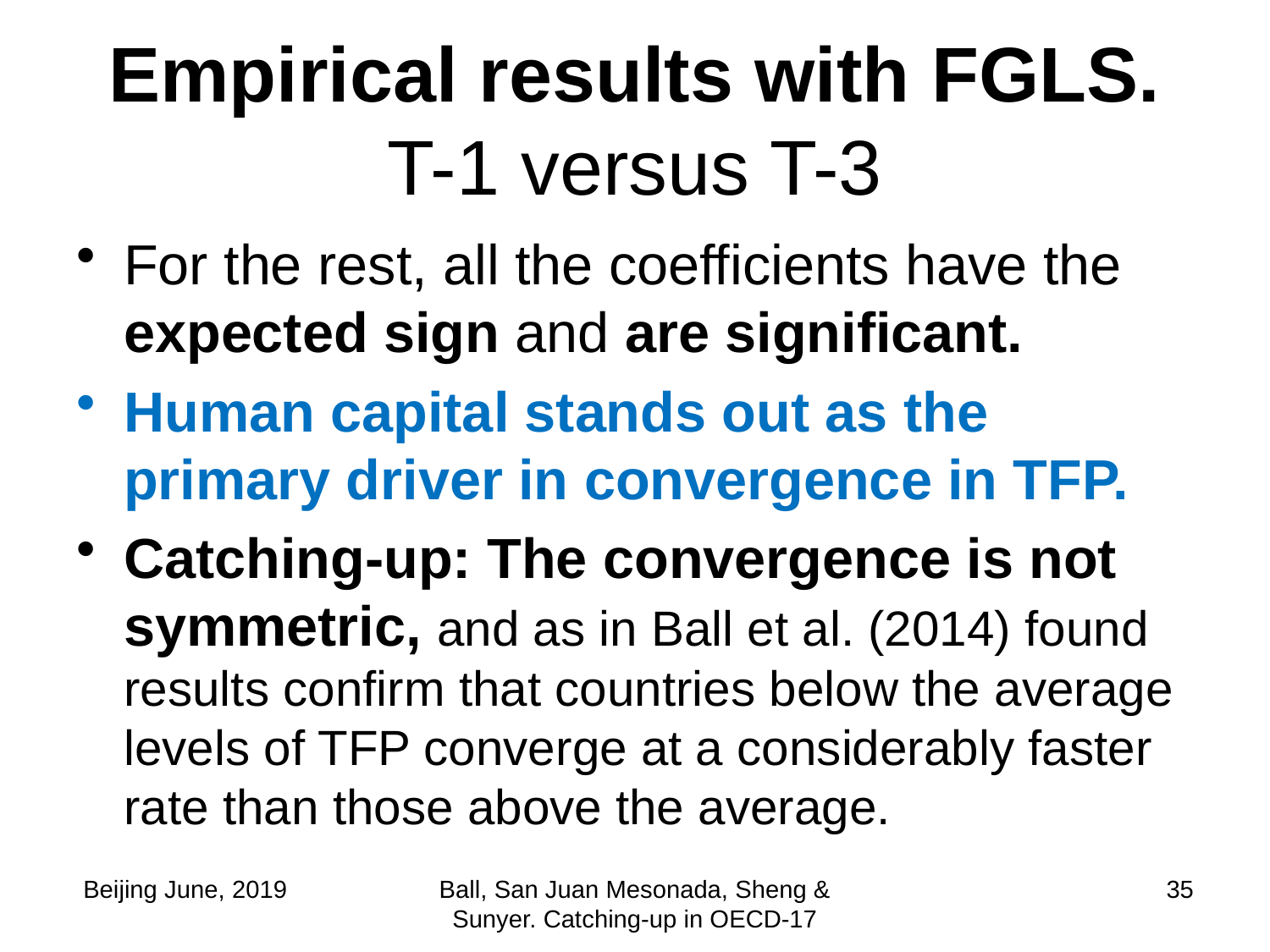

# Empirical results with FGLS. T-1 versus T-3
For the rest, all the coefficients have the expected sign and are significant.
Human capital stands out as the primary driver in convergence in TFP.
Catching-up: The convergence is not symmetric, and as in Ball et al. (2014) found results confirm that countries below the average levels of TFP converge at a considerably faster rate than those above the average.

 Beijing June, 2019
Ball, San Juan Mesonada, Sheng & Sunyer. Catching-up in OECD-17
35